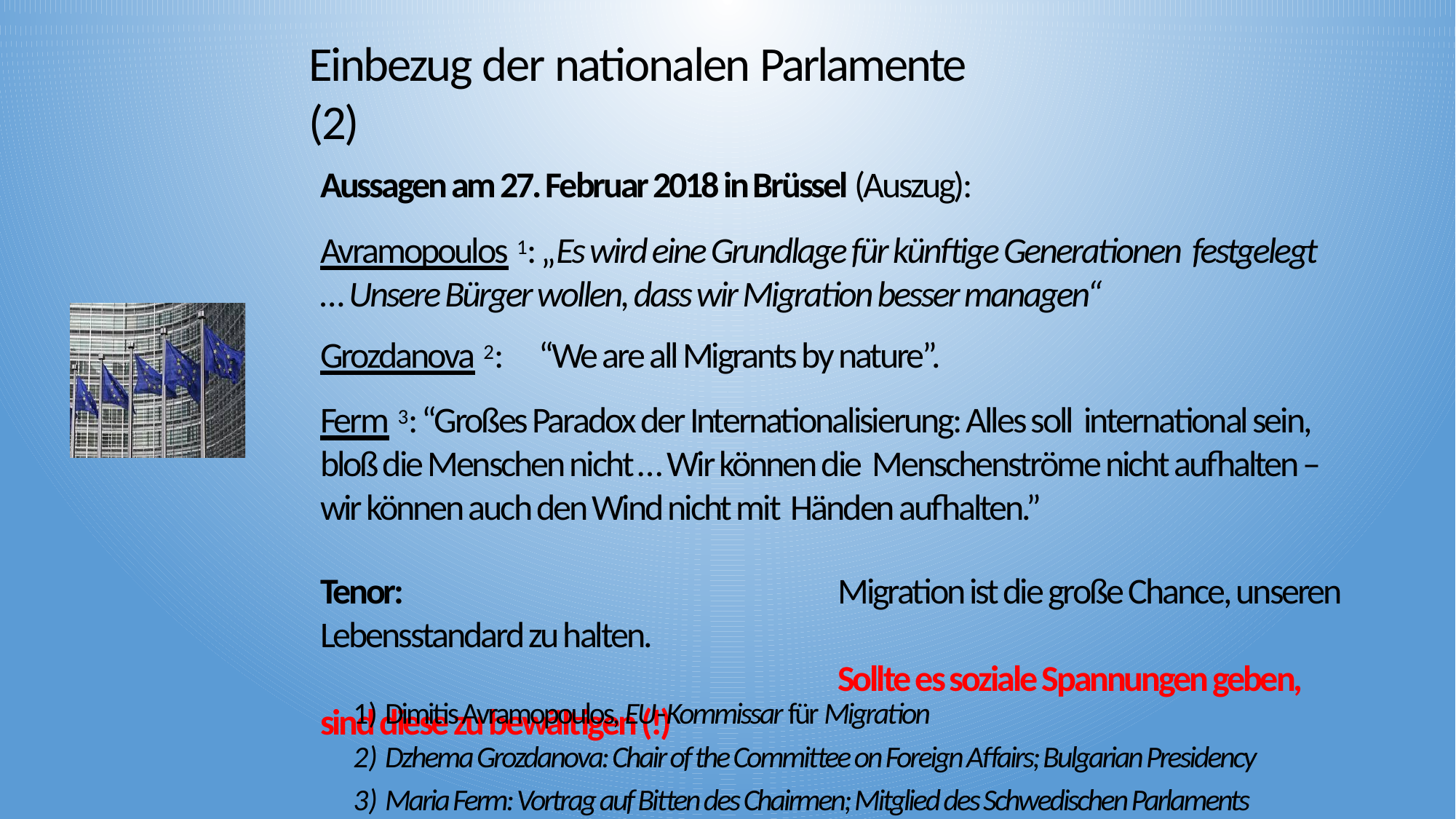

# Einbezug der nationalen Parlamente (2)
Aussagen am 27. Februar 2018 in Brüssel (Auszug):
Avramopoulos 1: „Es wird eine Grundlage für künftige Generationen  festgelegt … Unsere Bürger wollen, dass wir Migration besser managen“
Grozdanova 2:	“We are all Migrants by nature”.
Ferm 3: “Großes Paradox der Internationalisierung: Alles soll  international sein, bloß die Menschen nicht … Wir können die  Menschenströme nicht aufhalten – wir können auch den Wind nicht mit  Händen aufhalten.”

Tenor: 	Migration ist die große Chance, unseren Lebensstandard zu halten.
	Sollte es soziale Spannungen geben, sind diese zu bewältigen (!)

Dimitis Avramopoulos, EU-Kommissar für Migration
Dzhema Grozdanova: Chair of the Committee on Foreign Affairs; Bulgarian Presidency
Maria Ferm: Vortrag auf Bitten des Chairmen; Mitglied des Schwedischen Parlaments